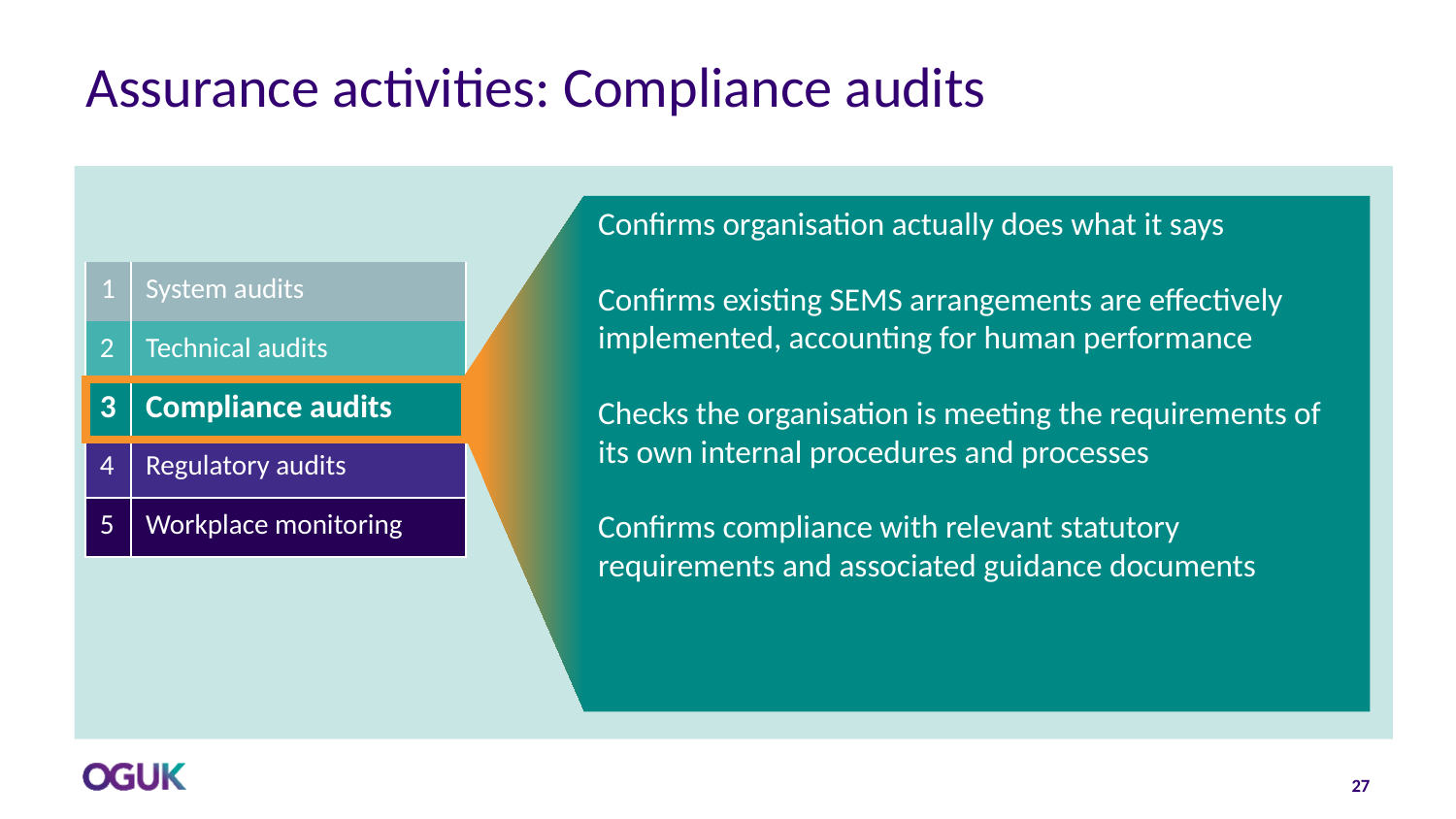

# Assurance activities: Compliance audits

Confirms organisation actually does what it says
Confirms existing SEMS arrangements are effectively implemented, accounting for human performance
Checks the organisation is meeting the requirements of its own internal procedures and processes
Confirms compliance with relevant statutory requirements and associated guidance documents
| 1 | System audits |
| --- | --- |
| 2 | Technical audits |
| 3 | Compliance audits |
| 4 | Regulatory audits |
| 5 | Workplace monitoring |

27